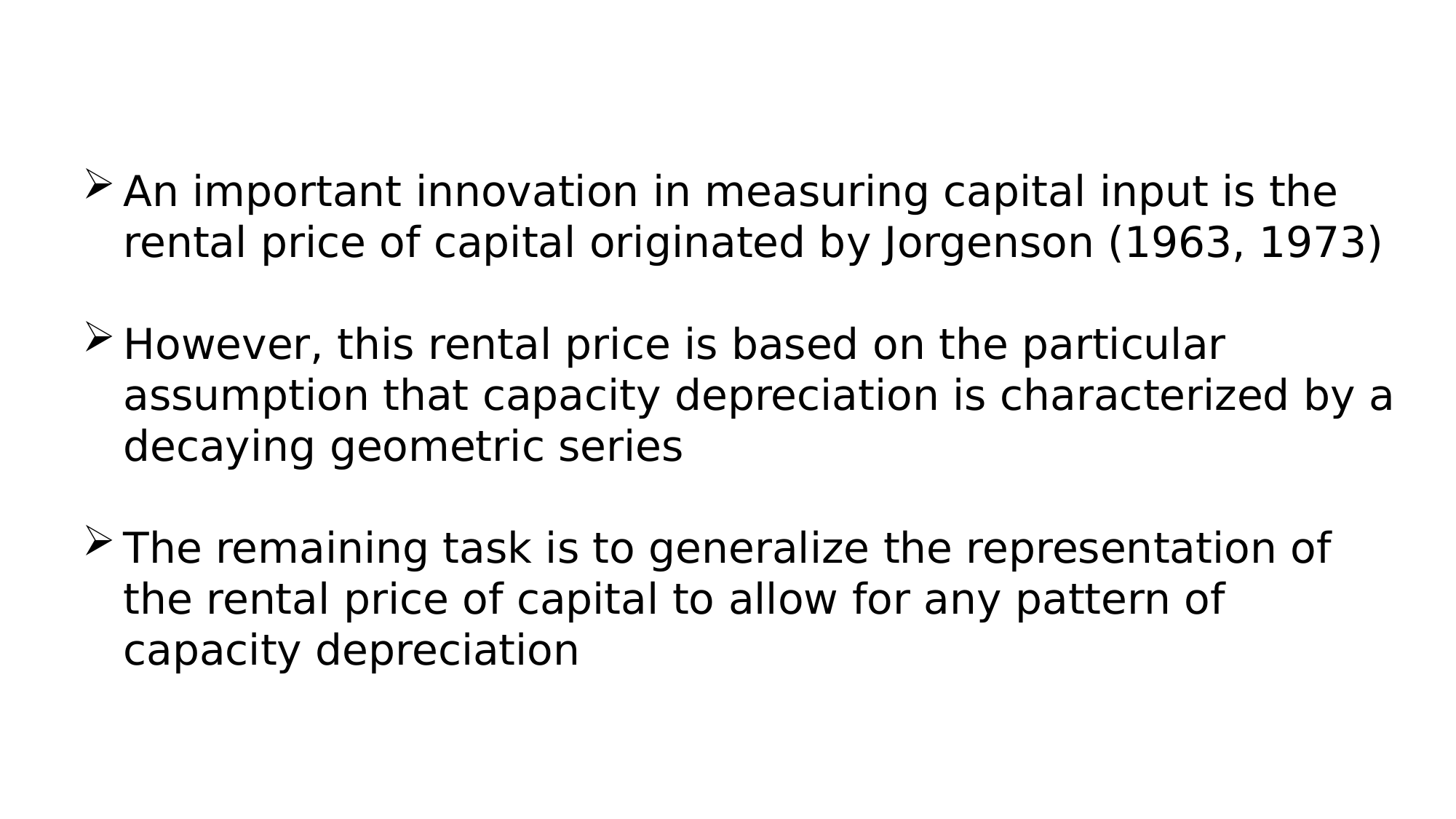

An important innovation in measuring capital input is the rental price of capital originated by Jorgenson (1963, 1973)

However, this rental price is based on the particular assumption that capacity depreciation is characterized by a decaying geometric series

The remaining task is to generalize the representation of the rental price of capital to allow for any pattern of capacity depreciation